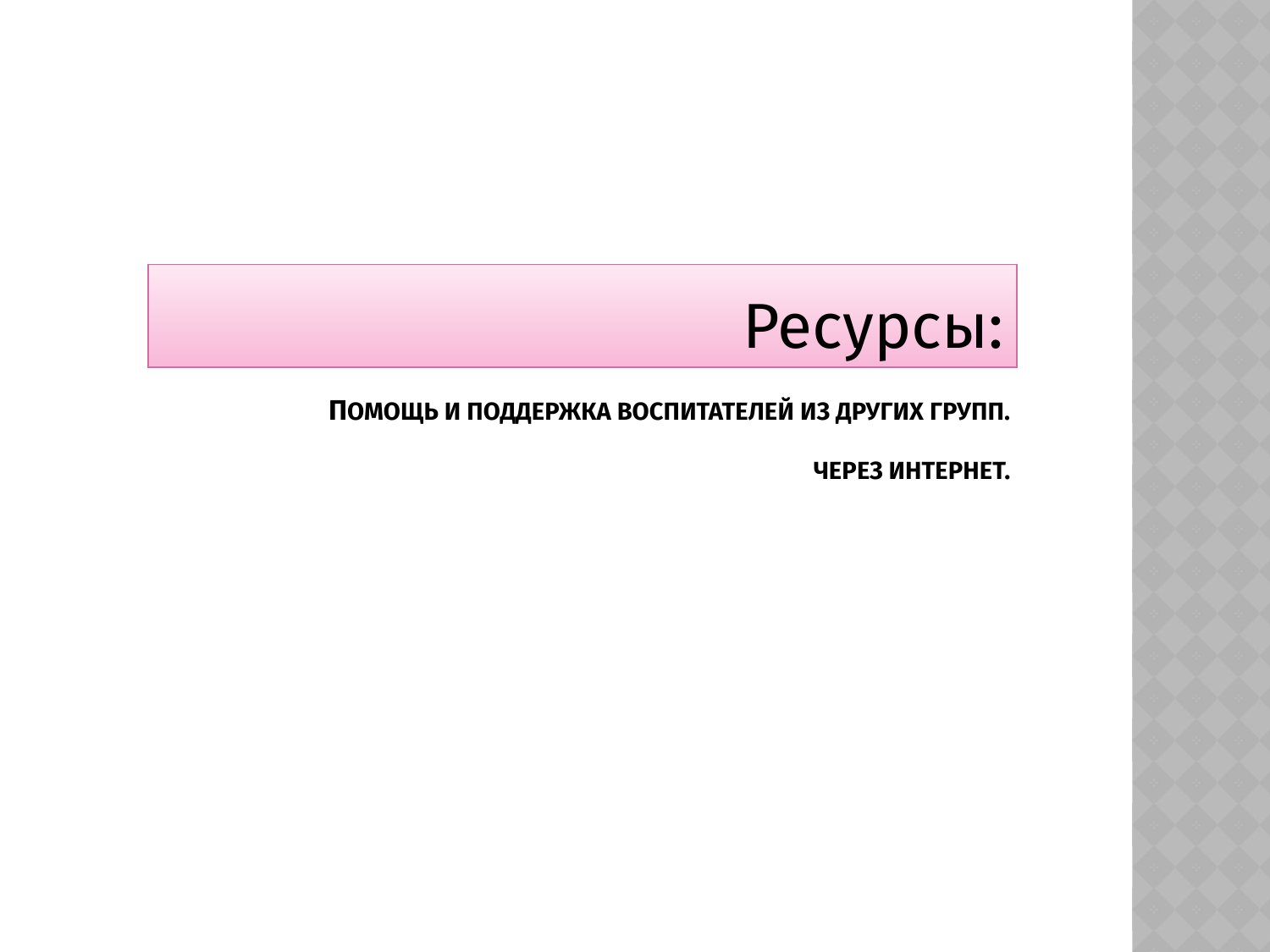

Ресурсы:
# Помощь и поддержка воспитателей из других групп. Через интернет.